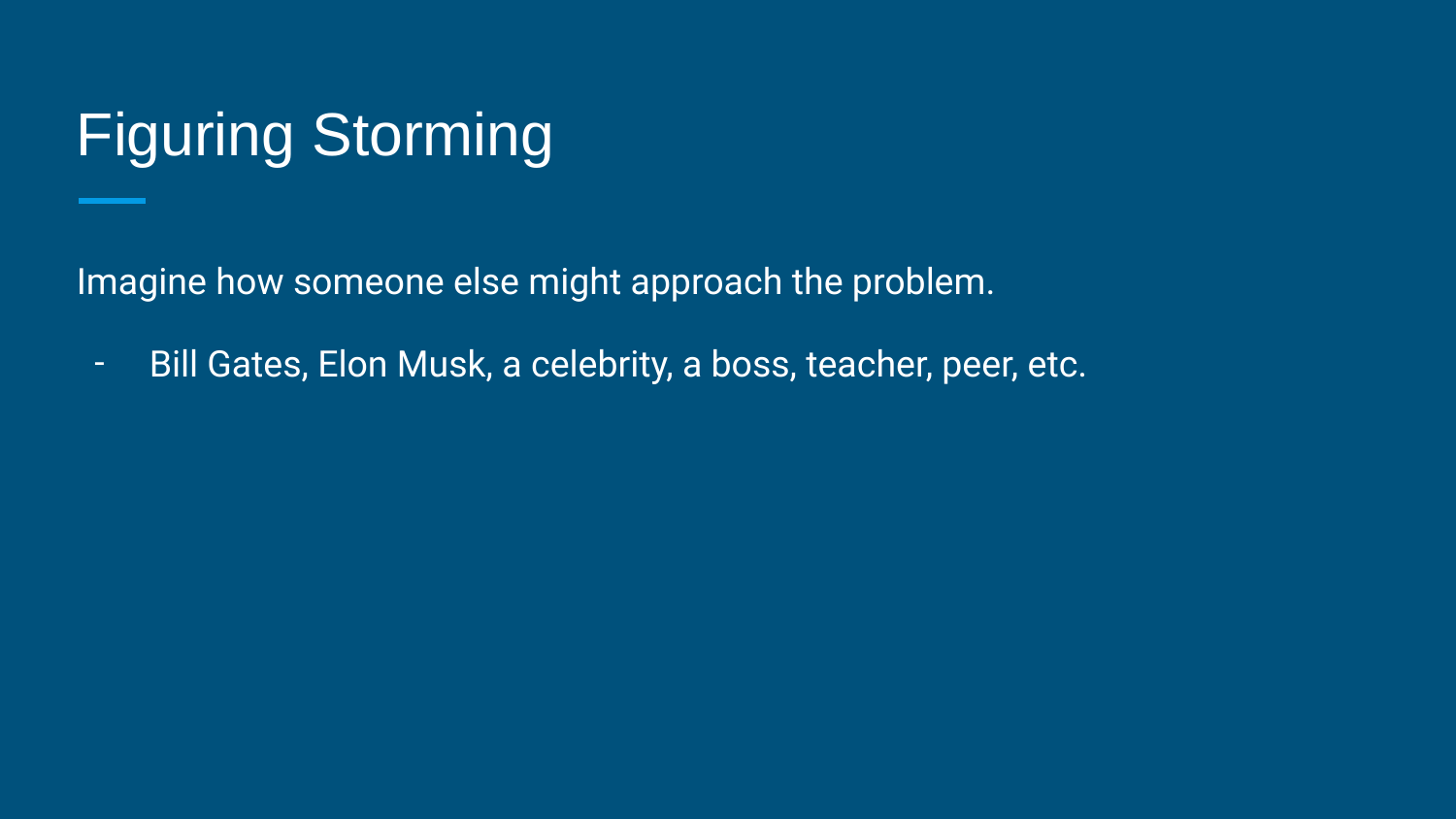

# Figuring Storming
Imagine how someone else might approach the problem.
Bill Gates, Elon Musk, a celebrity, a boss, teacher, peer, etc.